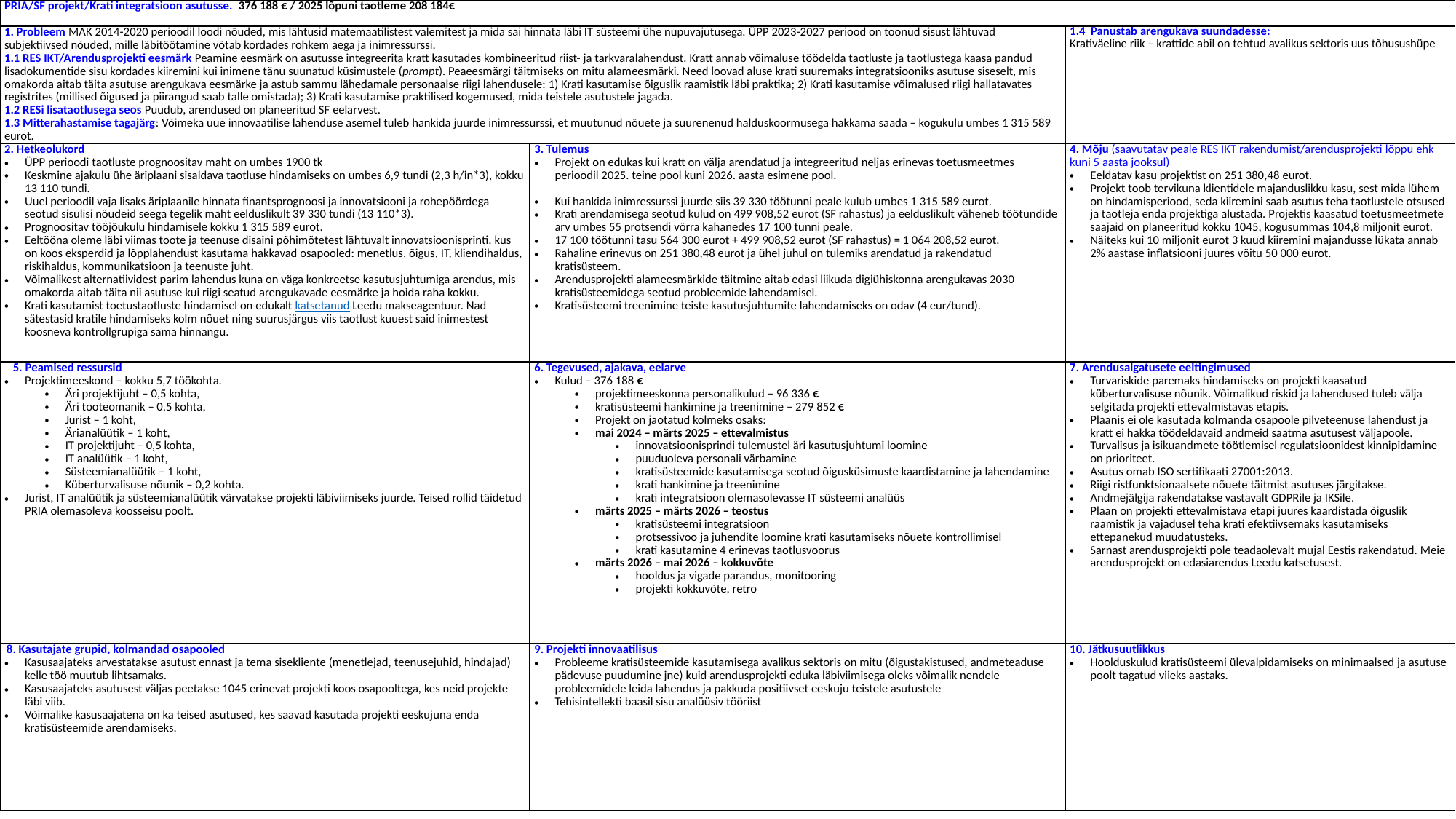

| PRIA/SF projekt/Krati integratsioon asutusse. 376 188 € / 2025 lõpuni taotleme 208 184€ |  |  |
| --- | --- | --- |
| 1. Probleem MAK 2014-2020 perioodil loodi nõuded, mis lähtusid matemaatilistest valemitest ja mida sai hinnata läbi IT süsteemi ühe nupuvajutusega. ÜPP 2023-2027 periood on toonud sisust lähtuvad subjektiivsed nõuded, mille läbitöötamine võtab kordades rohkem aega ja inimressurssi. 1.1 RES IKT/Arendusprojekti eesmärk Peamine eesmärk on asutusse integreerita kratt kasutades kombineeritud riist- ja tarkvaralahendust. Kratt annab võimaluse töödelda taotluste ja taotlustega kaasa pandud lisadokumentide sisu kordades kiiremini kui inimene tänu suunatud küsimustele (prompt). Peaeesmärgi täitmiseks on mitu alameesmärki. Need loovad aluse krati suuremaks integratsiooniks asutuse siseselt, mis omakorda aitab täita asutuse arengukava eesmärke ja astub sammu lähedamale personaalse riigi lahendusele: 1) Krati kasutamise õiguslik raamistik läbi praktika; 2) Krati kasutamise võimalused riigi hallatavates registrites (millised õigused ja piirangud saab talle omistada); 3) Krati kasutamise praktilised kogemused, mida teistele asutustele jagada. 1.2 RESi lisataotlusega seos Puudub, arendused on planeeritud SF eelarvest. 1.3 Mitterahastamise tagajärg: Võimeka uue innovaatilise lahenduse asemel tuleb hankida juurde inimressurssi, et muutunud nõuete ja suurenenud halduskoormusega hakkama saada – kogukulu umbes 1 315 589 eurot. |  | 1.4 Panustab arengukava suundadesse: Krativäeline riik – krattide abil on tehtud avalikus sektoris uus tõhusushüpe |
| 2. Hetkeolukord ÜPP perioodi taotluste prognoositav maht on umbes 1900 tk Keskmine ajakulu ühe äriplaani sisaldava taotluse hindamiseks on umbes 6,9 tundi (2,3 h/in\*3), kokku 13 110 tundi. Uuel perioodil vaja lisaks äriplaanile hinnata finantsprognoosi ja innovatsiooni ja rohepöördega seotud sisulisi nõudeid seega tegelik maht eelduslikult 39 330 tundi (13 110\*3). Prognoositav tööjõukulu hindamisele kokku 1 315 589 eurot. Eeltööna oleme läbi viimas toote ja teenuse disaini põhimõtetest lähtuvalt innovatsioonisprinti, kus on koos eksperdid ja lõpplahendust kasutama hakkavad osapooled: menetlus, õigus, IT, kliendihaldus, riskihaldus, kommunikatsioon ja teenuste juht. Võimalikest alternatiividest parim lahendus kuna on väga konkreetse kasutusjuhtumiga arendus, mis omakorda aitab täita nii asutuse kui riigi seatud arengukavade eesmärke ja hoida raha kokku. Krati kasutamist toetustaotluste hindamisel on edukalt katsetanud Leedu makseagentuur. Nad sätestasid kratile hindamiseks kolm nõuet ning suurusjärgus viis taotlust kuuest said inimestest koosneva kontrollgrupiga sama hinnangu. | 3. Tulemus Projekt on edukas kui kratt on välja arendatud ja integreeritud neljas erinevas toetusmeetmes perioodil 2025. teine pool kuni 2026. aasta esimene pool. Kui hankida inimressurssi juurde siis 39 330 töötunni peale kulub umbes 1 315 589 eurot. Krati arendamisega seotud kulud on 499 908,52 eurot (SF rahastus) ja eelduslikult väheneb töötundide arv umbes 55 protsendi võrra kahanedes 17 100 tunni peale. 17 100 töötunni tasu 564 300 eurot + 499 908,52 eurot (SF rahastus) = 1 064 208,52 eurot. Rahaline erinevus on 251 380,48 eurot ja ühel juhul on tulemiks arendatud ja rakendatud kratisüsteem. Arendusprojekti alameesmärkide täitmine aitab edasi liikuda digiühiskonna arengukavas 2030 kratisüsteemidega seotud probleemide lahendamisel. Kratisüsteemi treenimine teiste kasutusjuhtumite lahendamiseks on odav (4 eur/tund). | 4. Mõju (saavutatav peale RES IKT rakendumist/arendusprojekti lõppu ehk kuni 5 aasta jooksul) Eeldatav kasu projektist on 251 380,48 eurot. Projekt toob tervikuna klientidele majanduslikku kasu, sest mida lühem on hindamisperiood, seda kiiremini saab asutus teha taotlustele otsused ja taotleja enda projektiga alustada. Projektis kaasatud toetusmeetmete saajaid on planeeritud kokku 1045, kogusummas 104,8 miljonit eurot. Näiteks kui 10 miljonit eurot 3 kuud kiiremini majandusse lükata annab 2% aastase inflatsiooni juures võitu 50 000 eurot. |
| 5. Peamised ressursid Projektimeeskond – kokku 5,7 töökohta. Äri projektijuht – 0,5 kohta, Äri tooteomanik – 0,5 kohta, Jurist – 1 koht, Ärianalüütik – 1 koht, IT projektijuht – 0,5 kohta, IT analüütik – 1 koht, Süsteemianalüütik – 1 koht, Küberturvalisuse nõunik – 0,2 kohta. Jurist, IT analüütik ja süsteemianalüütik värvatakse projekti läbiviimiseks juurde. Teised rollid täidetud PRIA olemasoleva koosseisu poolt. | 6. Tegevused, ajakava, eelarve Kulud – 376 188 € projektimeeskonna personalikulud – 96 336 € kratisüsteemi hankimine ja treenimine – 279 852 € Projekt on jaotatud kolmeks osaks: mai 2024 – märts 2025 – ettevalmistus innovatsioonisprindi tulemustel äri kasutusjuhtumi loomine puuduoleva personali värbamine kratisüsteemide kasutamisega seotud õigusküsimuste kaardistamine ja lahendamine krati hankimine ja treenimine krati integratsioon olemasolevasse IT süsteemi analüüs märts 2025 – märts 2026 – teostus kratisüsteemi integratsioon protsessivoo ja juhendite loomine krati kasutamiseks nõuete kontrollimisel krati kasutamine 4 erinevas taotlusvoorus märts 2026 – mai 2026 – kokkuvõte hooldus ja vigade parandus, monitooring projekti kokkuvõte, retro | 7. Arendusalgatusete eeltingimused Turvariskide paremaks hindamiseks on projekti kaasatud küberturvalisuse nõunik. Võimalikud riskid ja lahendused tuleb välja selgitada projekti ettevalmistavas etapis. Plaanis ei ole kasutada kolmanda osapoole pilveteenuse lahendust ja kratt ei hakka töödeldavaid andmeid saatma asutusest väljapoole. Turvalisus ja isikuandmete töötlemisel regulatsioonidest kinnipidamine on prioriteet. Asutus omab ISO sertifikaati 27001:2013. Riigi ristfunktsionaalsete nõuete täitmist asutuses järgitakse. Andmejälgija rakendatakse vastavalt GDPRile ja IKSile. Plaan on projekti ettevalmistava etapi juures kaardistada õiguslik raamistik ja vajadusel teha krati efektiivsemaks kasutamiseks ettepanekud muudatusteks. Sarnast arendusprojekti pole teadaolevalt mujal Eestis rakendatud. Meie arendusprojekt on edasiarendus Leedu katsetusest. |
| 8. Kasutajate grupid, kolmandad osapooled Kasusaajateks arvestatakse asutust ennast ja tema sisekliente (menetlejad, teenusejuhid, hindajad) kelle töö muutub lihtsamaks. Kasusaajateks asutusest väljas peetakse 1045 erinevat projekti koos osapooltega, kes neid projekte läbi viib. Võimalike kasusaajatena on ka teised asutused, kes saavad kasutada projekti eeskujuna enda kratisüsteemide arendamiseks. | 9. Projekti innovaatilisus Probleeme kratisüsteemide kasutamisega avalikus sektoris on mitu (õigustakistused, andmeteaduse pädevuse puudumine jne) kuid arendusprojekti eduka läbiviimisega oleks võimalik nendele probleemidele leida lahendus ja pakkuda positiivset eeskuju teistele asutustele Tehisintellekti baasil sisu analüüsiv tööriist | 10. Jätkusuutlikkus Hoolduskulud kratisüsteemi ülevalpidamiseks on minimaalsed ja asutuse poolt tagatud viieks aastaks. |